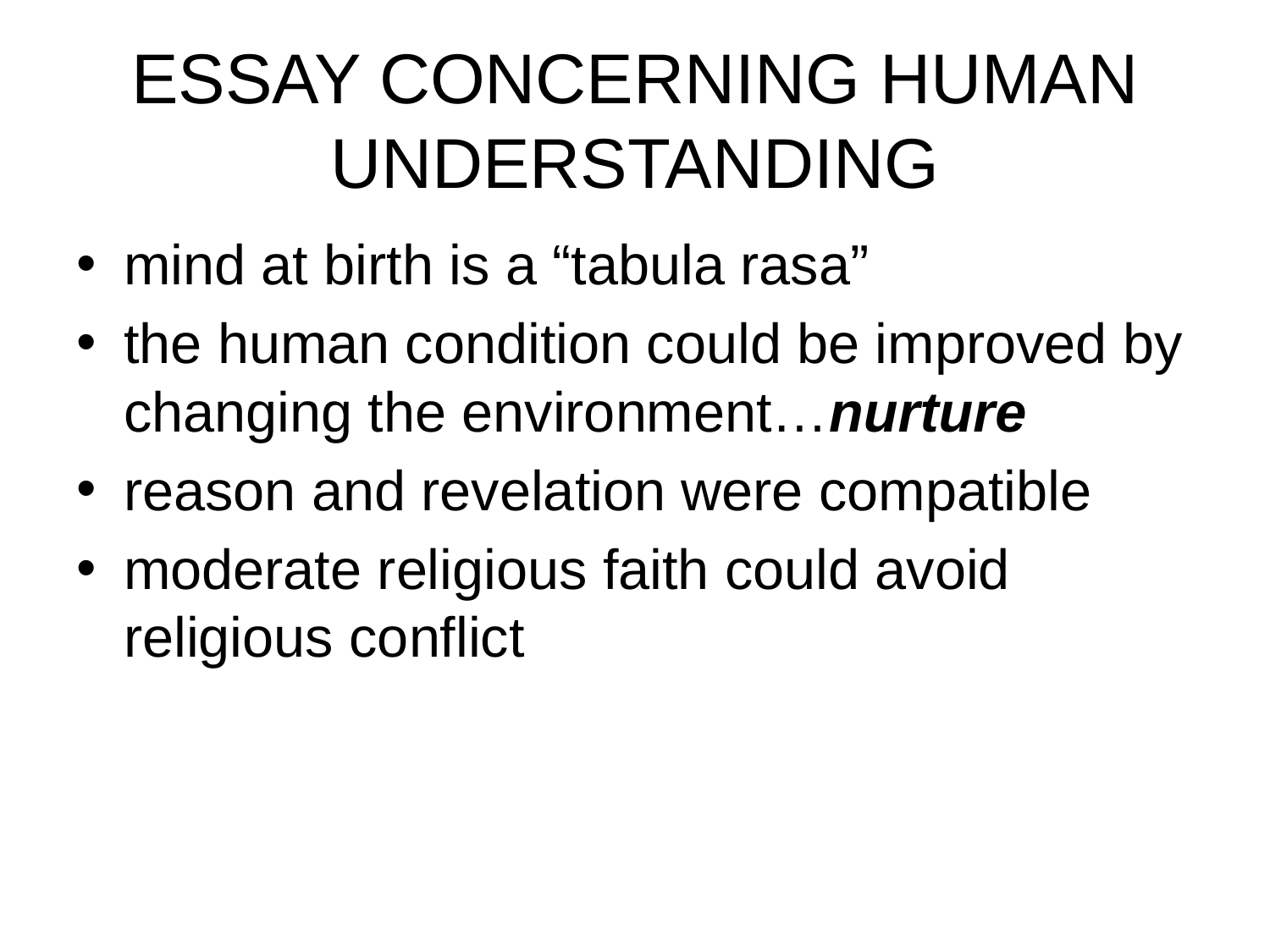

# ESSAY CONCERNING HUMAN UNDERSTANDING
mind at birth is a “tabula rasa”
the human condition could be improved by changing the environment…nurture
reason and revelation were compatible
moderate religious faith could avoid religious conflict